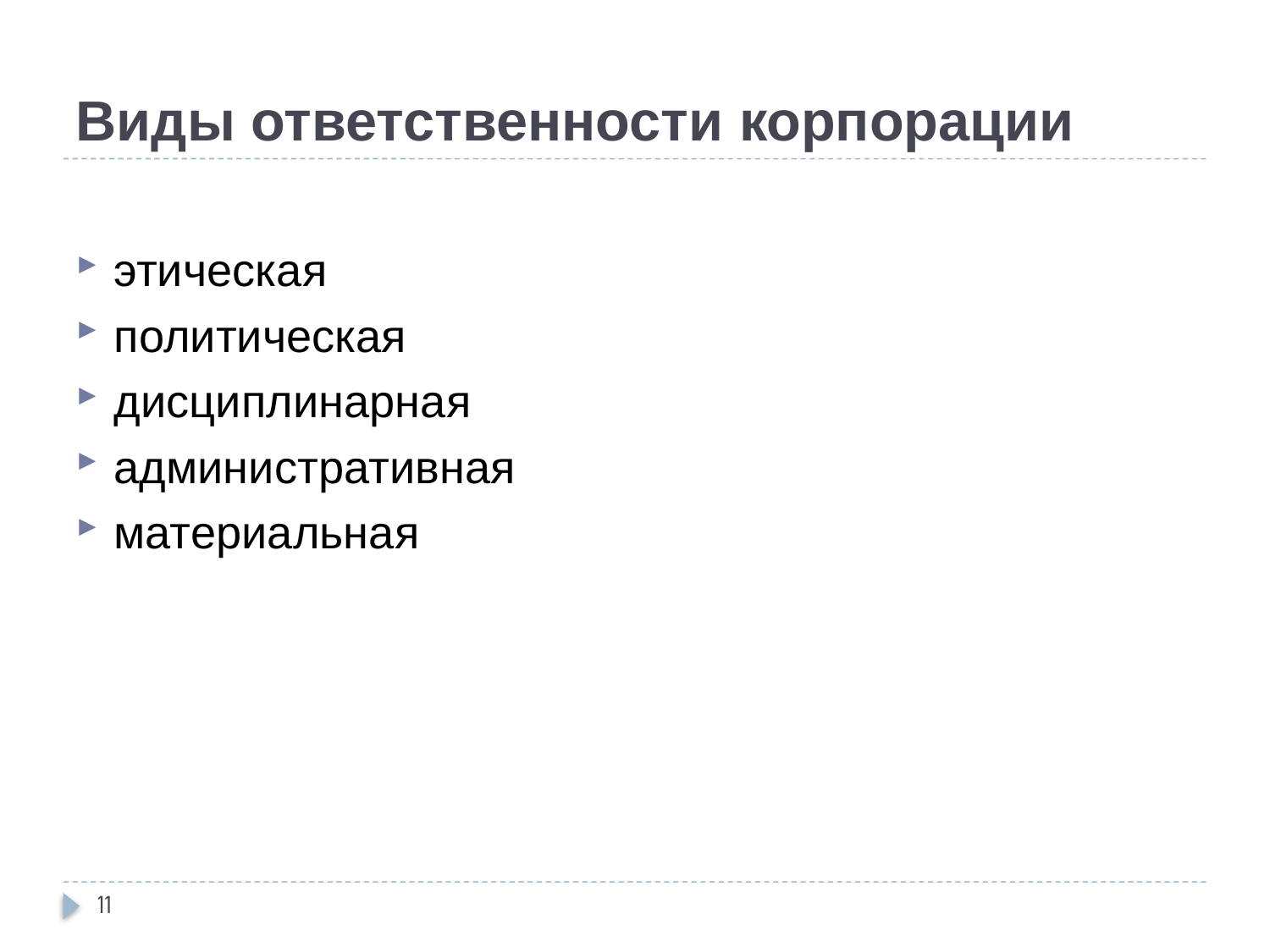

# Виды ответственности корпорации

этическая
политическая
дисциплинарная
административная
материальная

11